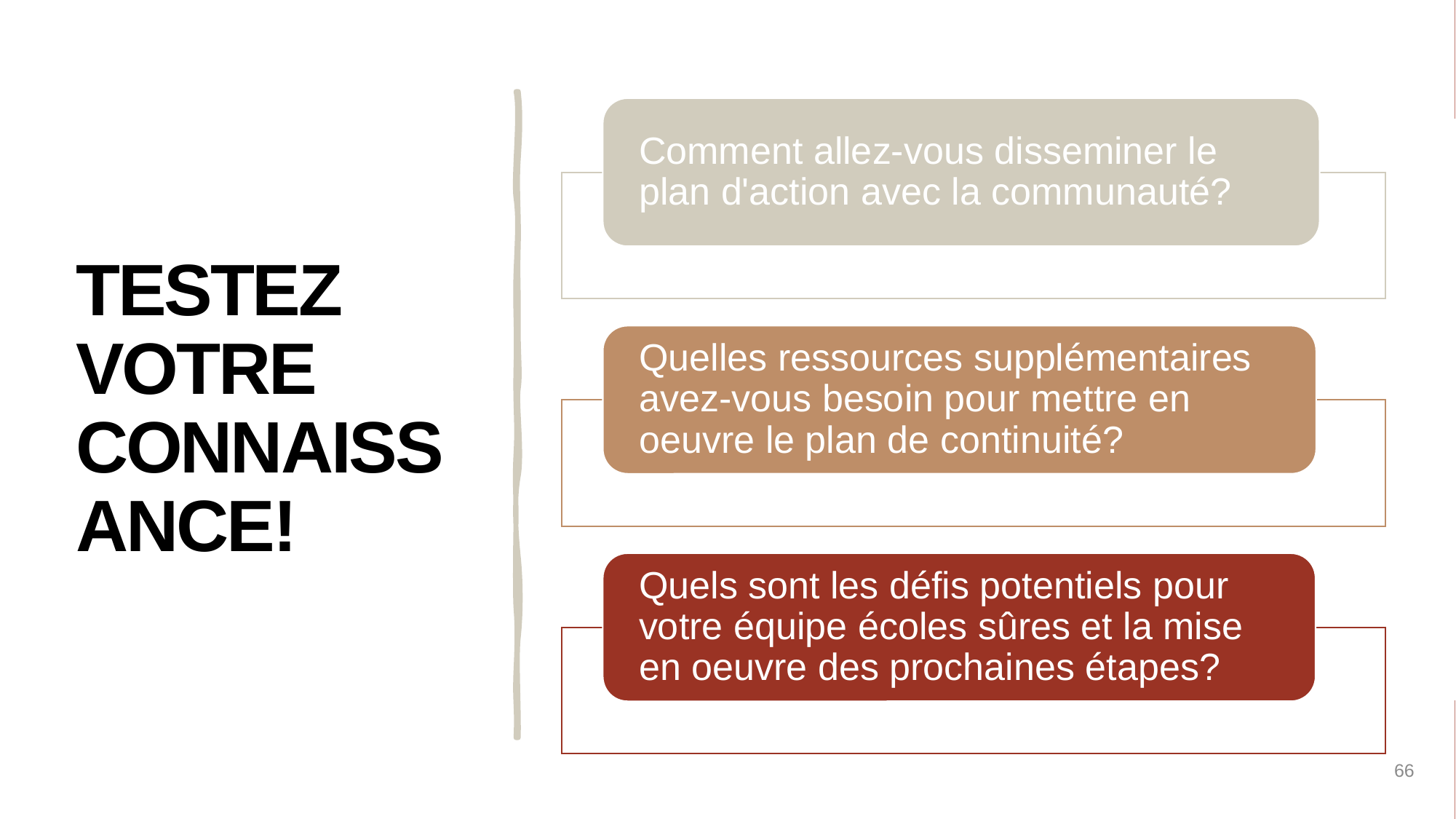

# Testez votre connaissance!
Comment allez-vous disseminer le plan d'action avec la communauté?
Quelles ressources supplémentaires avez-vous besoin pour mettre en oeuvre le plan de continuité?
Quels sont les défis potentiels pour votre équipe écoles sûres et la mise en oeuvre des prochaines étapes?

66